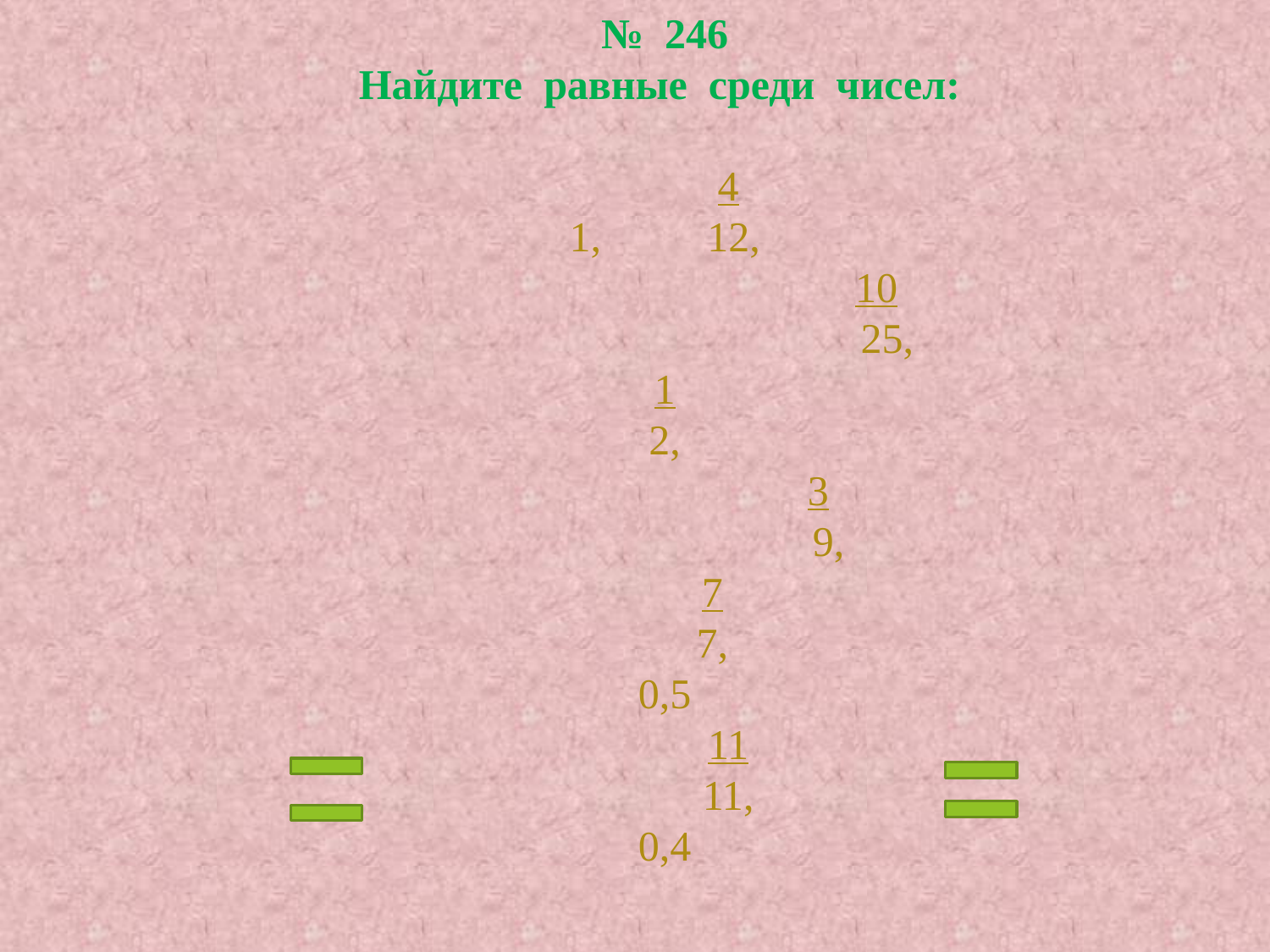

# №  246 Найдите  равные  среди  чисел: 4 1,          12, 10 25, 1 2, 3 9, 7 7, 0,5 11 11, 0,4

8